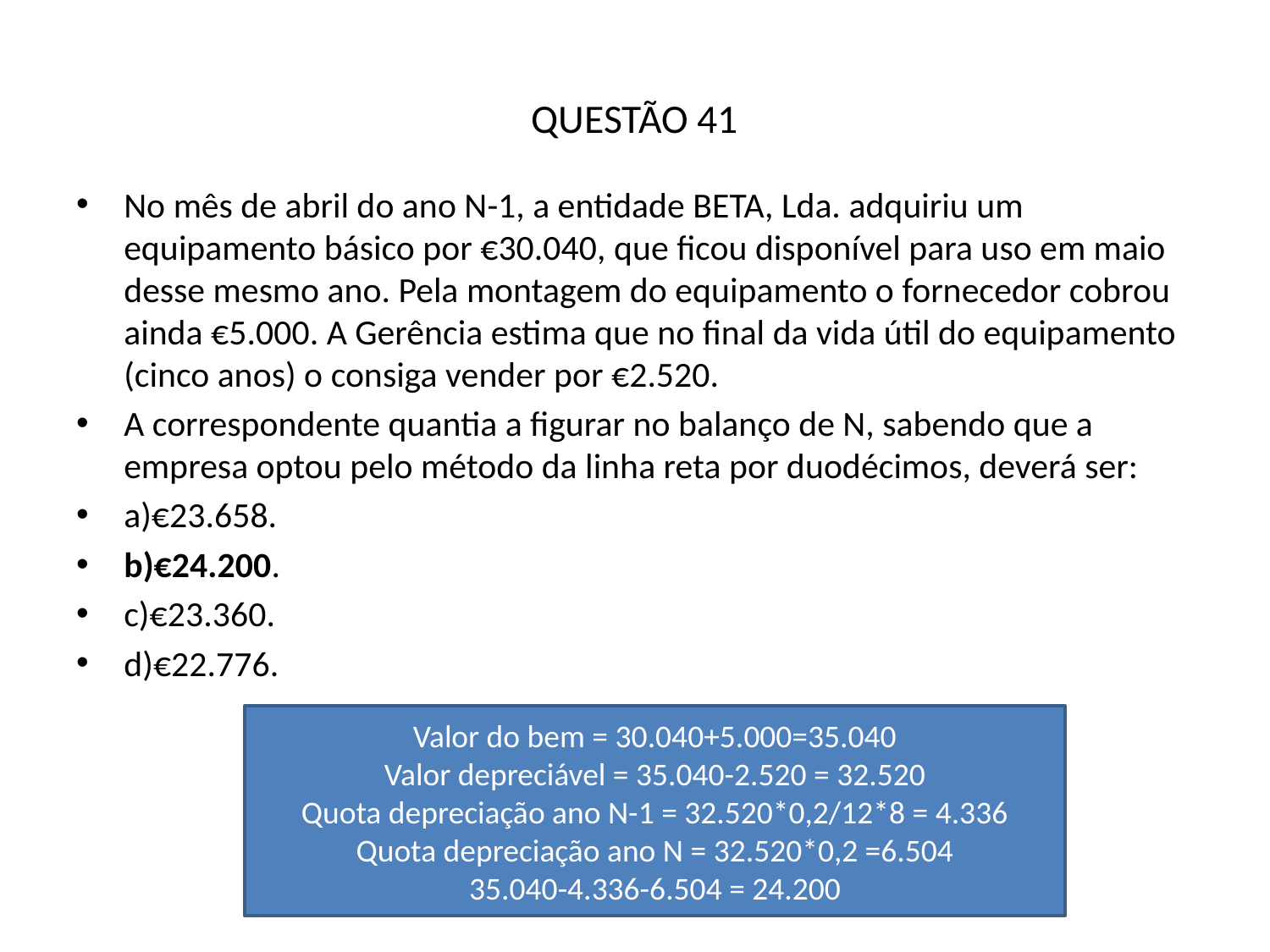

# QUESTÃO 41
No mês de abril do ano N-1, a entidade BETA, Lda. adquiriu um equipamento básico por €30.040, que ficou disponível para uso em maio desse mesmo ano. Pela montagem do equipamento o fornecedor cobrou ainda €5.000. A Gerência estima que no final da vida útil do equipamento (cinco anos) o consiga vender por €2.520.
A correspondente quantia a figurar no balanço de N, sabendo que a empresa optou pelo método da linha reta por duodécimos, deverá ser:
a)€23.658.
b)€24.200.
c)€23.360.
d)€22.776.

Valor do bem = 30.040+5.000=35.040
Valor depreciável = 35.040-2.520 = 32.520
Quota depreciação ano N-1 = 32.520*0,2/12*8 = 4.336
Quota depreciação ano N = 32.520*0,2 =6.504
35.040-4.336-6.504 = 24.200